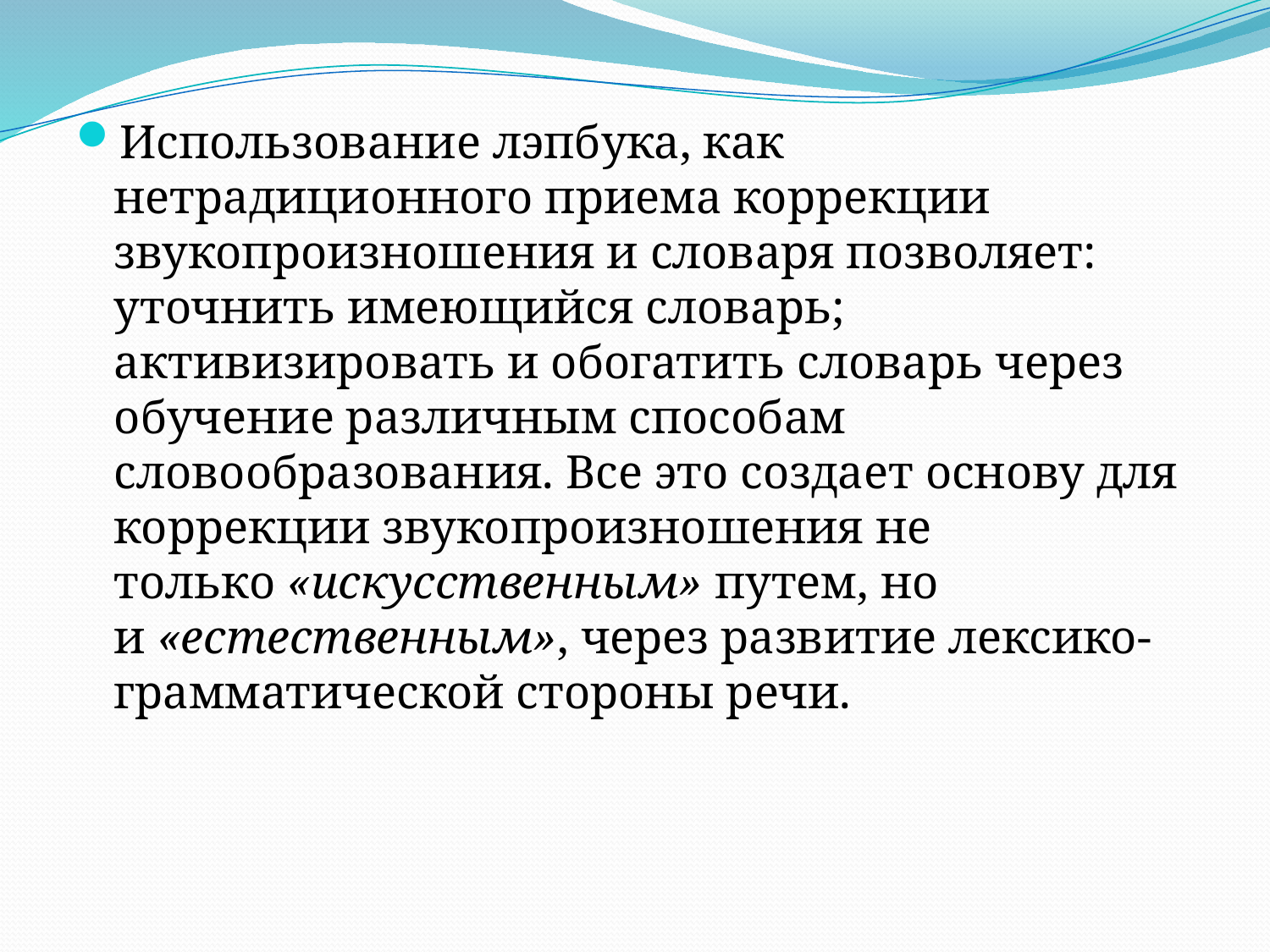

#
Использование лэпбука, как нетрадиционного приема коррекции звукопроизношения и словаря позволяет: уточнить имеющийся словарь; активизировать и обогатить словарь через обучение различным способам словообразования. Все это создает основу для коррекции звукопроизношения не только «искусственным» путем, но и «естественным», через развитие лексико-грамматической стороны речи.